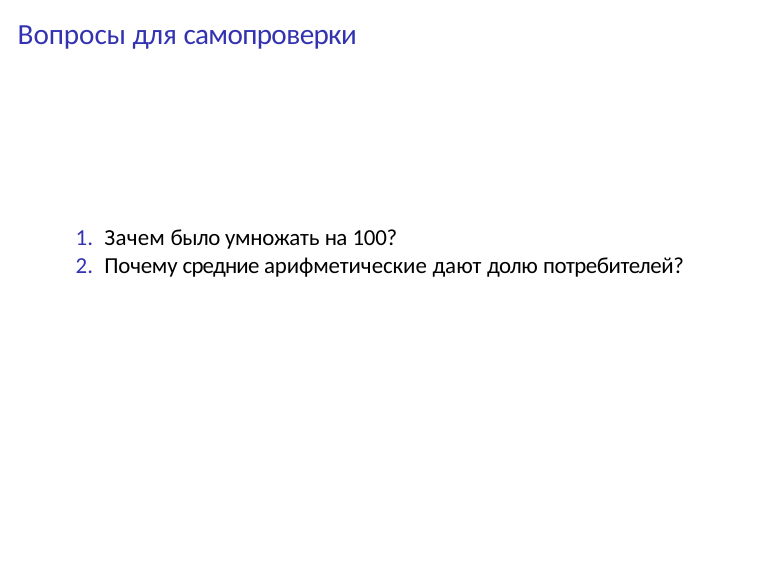

Вопросы для самопроверки
Зачем было умножать на 100?
Почему средние арифметические дают долю потребителей?